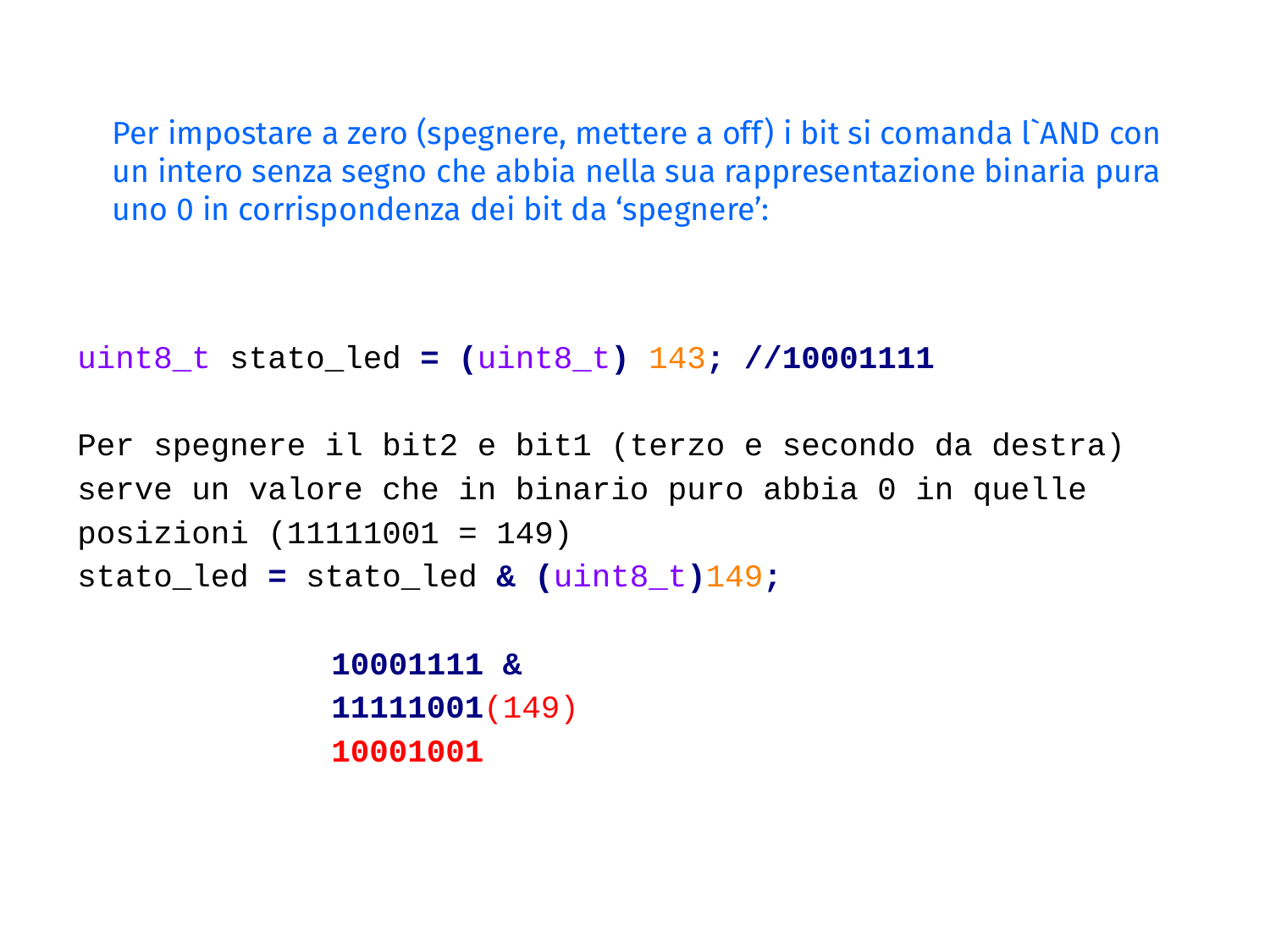

Per impostare a zero (spegnere, mettere a off) i bit si comanda l`AND con un intero senza segno che abbia nella sua rappresentazione binaria pura uno 0 in corrispondenza dei bit da ‘spegnere’:
uint8_t stato_led = (uint8_t) 143; //10001111

Per spegnere il bit2 e bit1 (terzo e secondo da destra) serve un valore che in binario puro abbia 0 in quelle posizioni (11111001 = 149)
stato_led = stato_led & (uint8_t)149;

		10001111 &
		11111001(149)
            	10001001